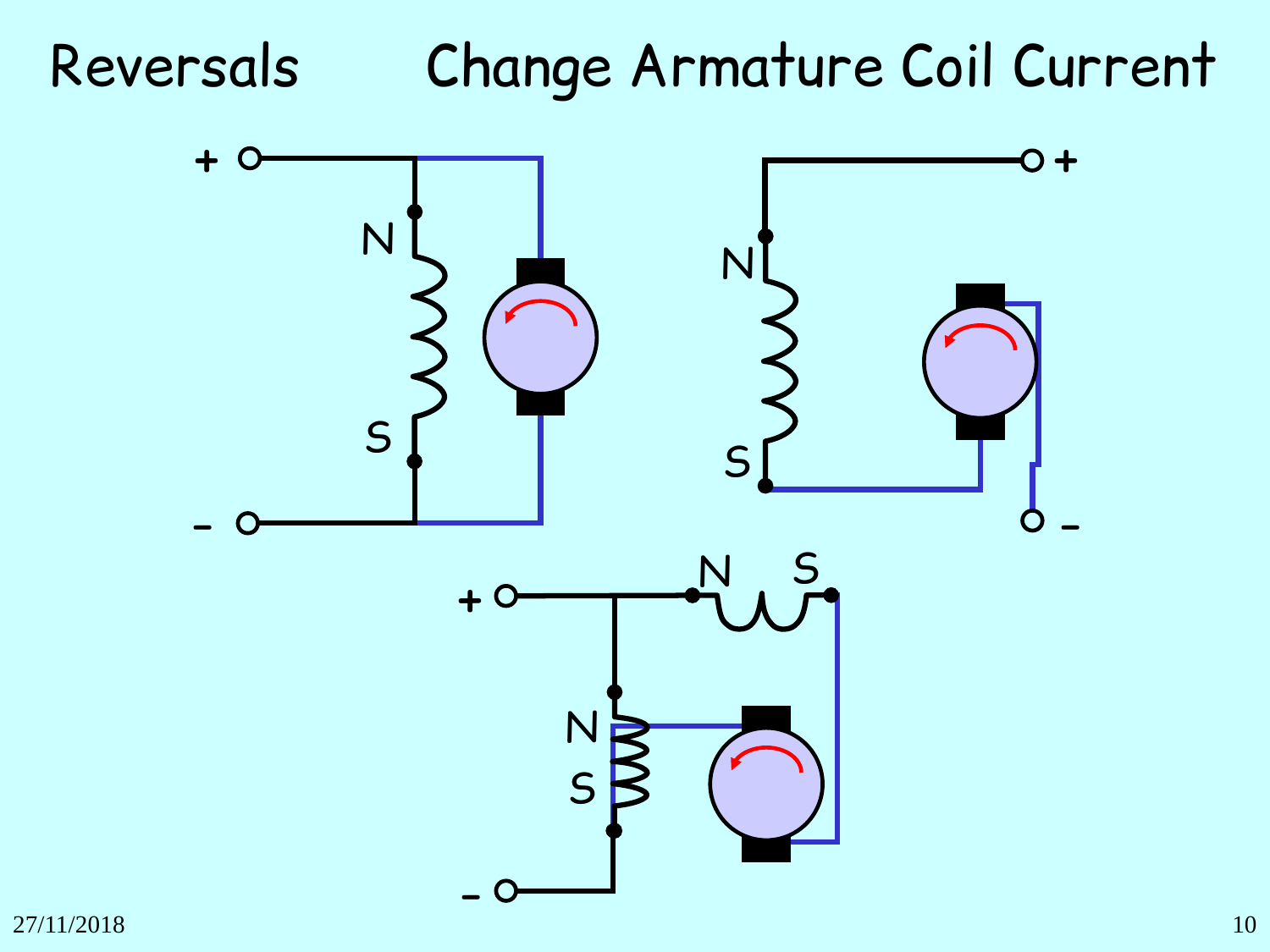

Reversals
Change Armature Coil Current
+
+

N

N

S
S
-
-

S
N
+

N

S

-

27/11/2018
10